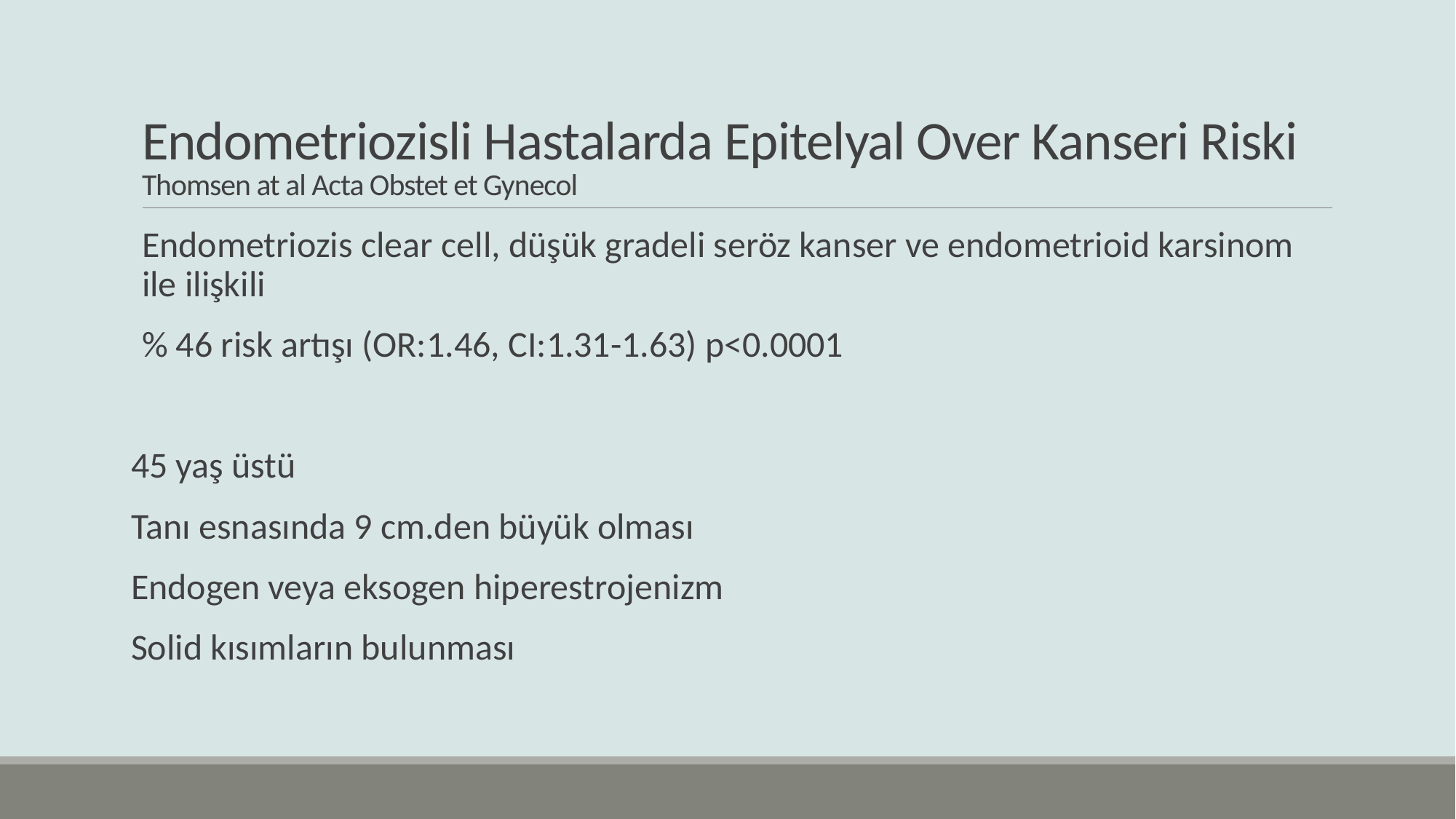

# Endometriozisli Hastalarda Epitelyal Over Kanseri Riski Thomsen at al Acta Obstet et Gynecol
Endometriozis clear cell, düşük gradeli seröz kanser ve endometrioid karsinom ile ilişkili
% 46 risk artışı (OR:1.46, CI:1.31-1.63) p<0.0001

45 yaş üstü
Tanı esnasında 9 cm.den büyük olması
Endogen veya eksogen hiperestrojenizm
Solid kısımların bulunması